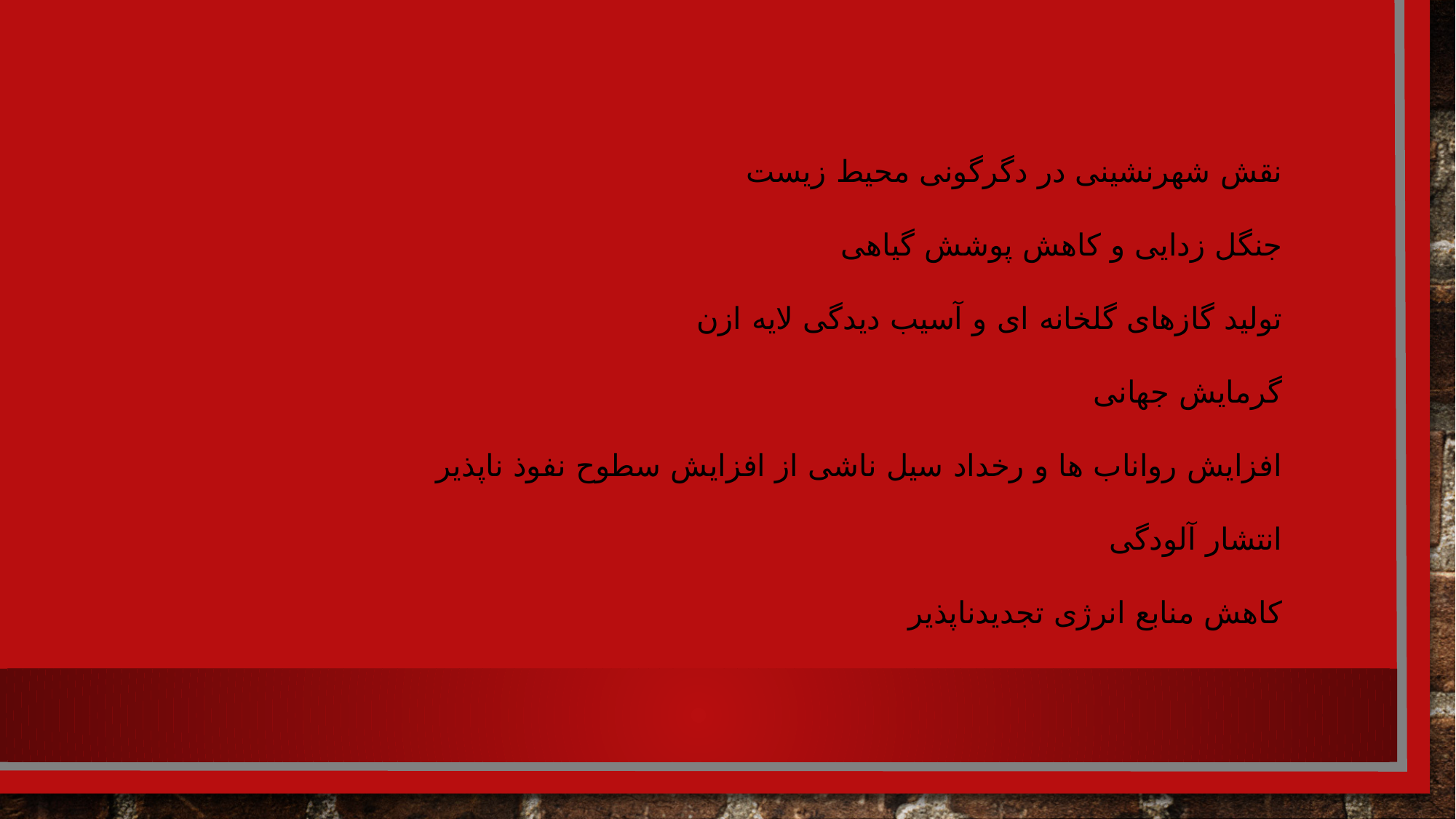

نقش شهرنشینی در دگرگونی محیط زیست
جنگل زدایی و کاهش پوشش گیاهی
تولید گازهای گلخانه ای و آسیب دیدگی لایه ازن
گرمایش جهانی
افزایش رواناب ها و رخداد سیل ناشی از افزایش سطوح نفوذ ناپذیر
انتشار آلودگی
کاهش منابع انرژی تجدیدناپذیر